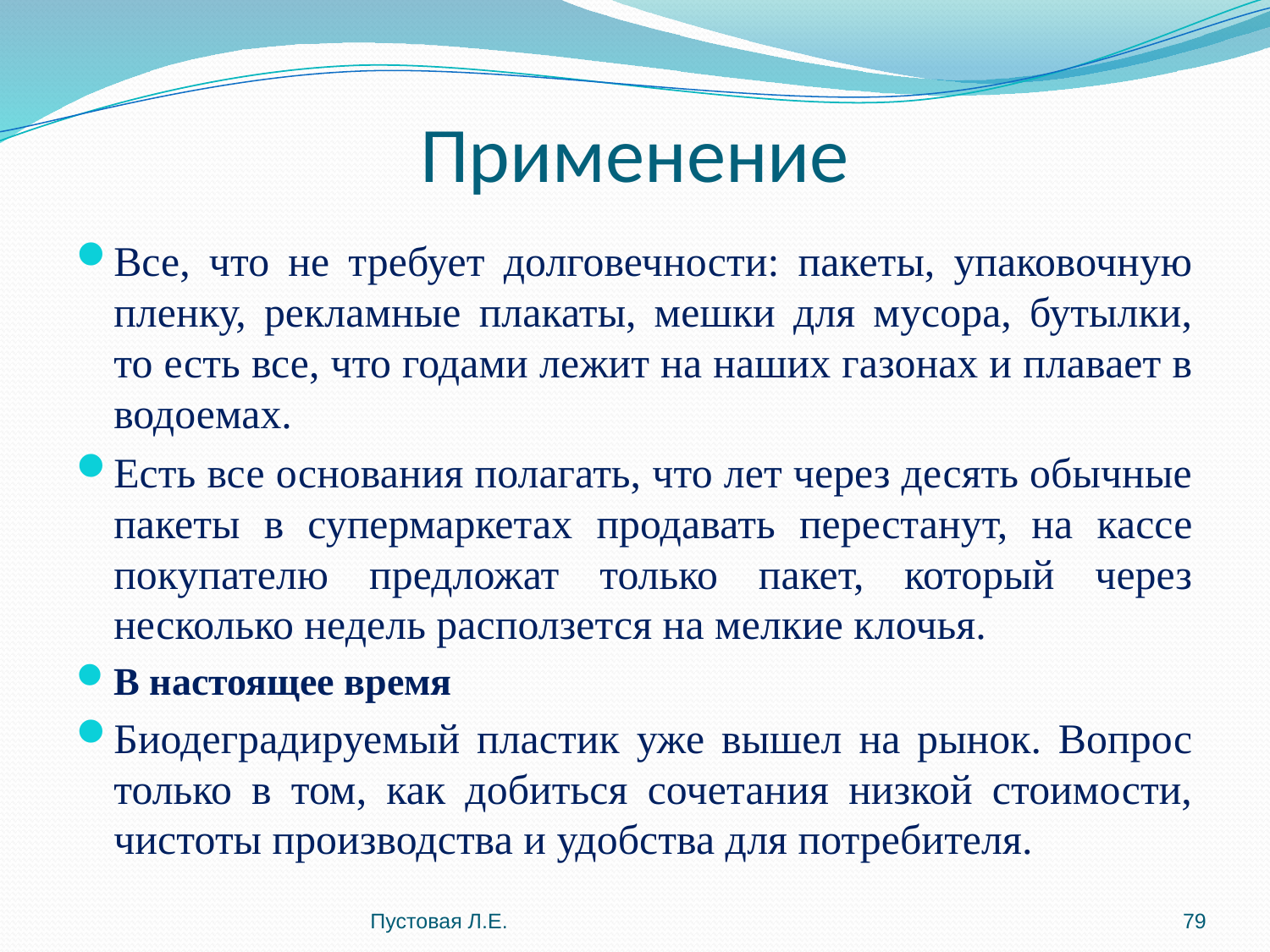

# Применение
Все, что не требует долговечности: пакеты, упаковочную пленку, рекламные плакаты, мешки для мусора, бутылки, то есть все, что годами лежит на наших газонах и плавает в водоемах.
Есть все основания полагать, что лет через десять обычные пакеты в супермаркетах продавать перестанут, на кассе покупателю предложат только пакет, который через несколько недель расползется на мелкие клочья.
В настоящее время
Биодеградируемый пластик уже вышел на рынок. Вопрос только в том, как добиться сочетания низкой стоимости, чистоты производства и удобства для потребителя.
Пустовая Л.Е.
79